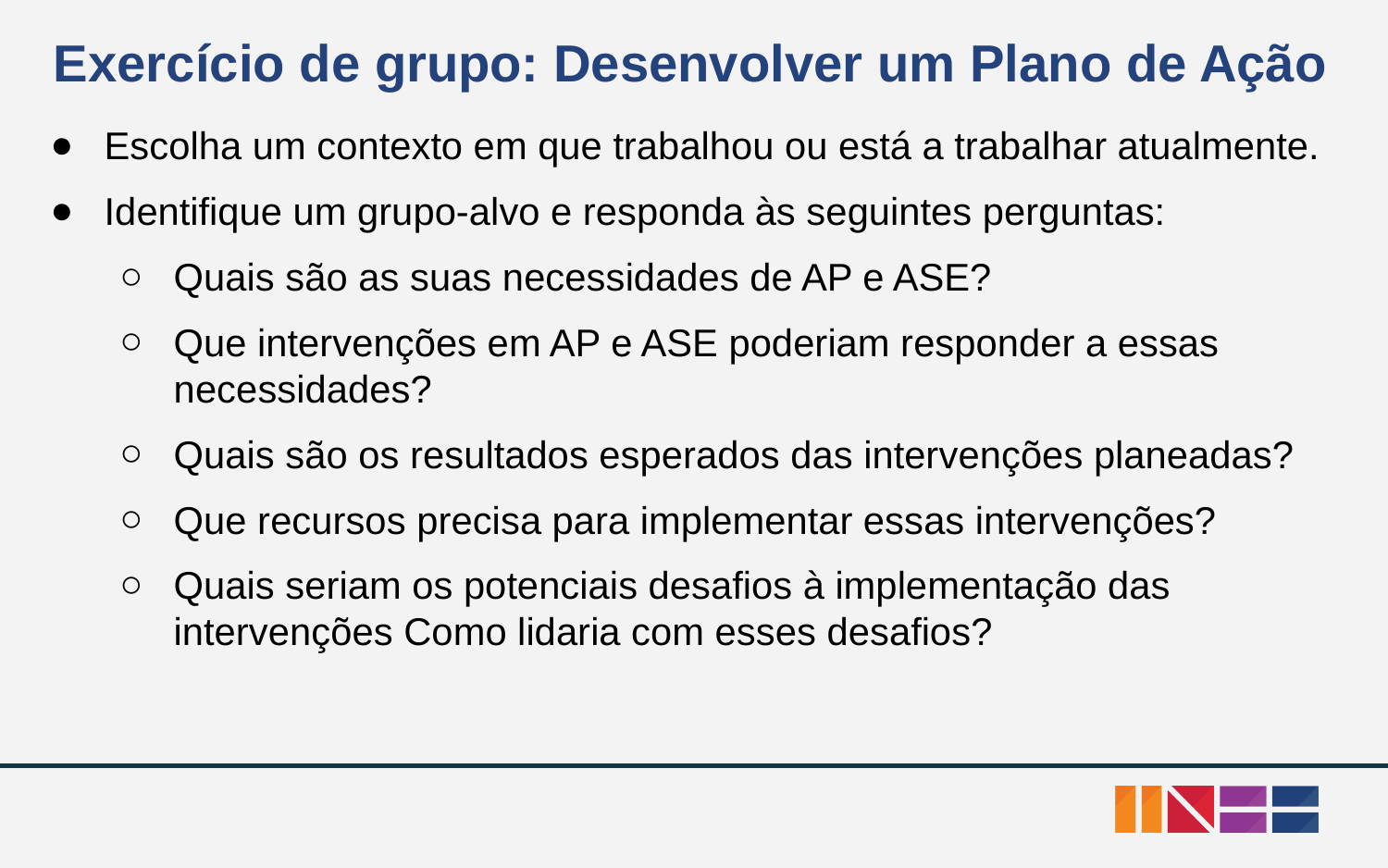

Exercício de grupo: Desenvolver um Plano de Ação
Escolha um contexto em que trabalhou ou está a trabalhar atualmente.
Identifique um grupo-alvo e responda às seguintes perguntas:
Quais são as suas necessidades de AP e ASE?
Que intervenções em AP e ASE poderiam responder a essas necessidades?
Quais são os resultados esperados das intervenções planeadas?
Que recursos precisa para implementar essas intervenções?
Quais seriam os potenciais desafios à implementação das intervenções Como lidaria com esses desafios?